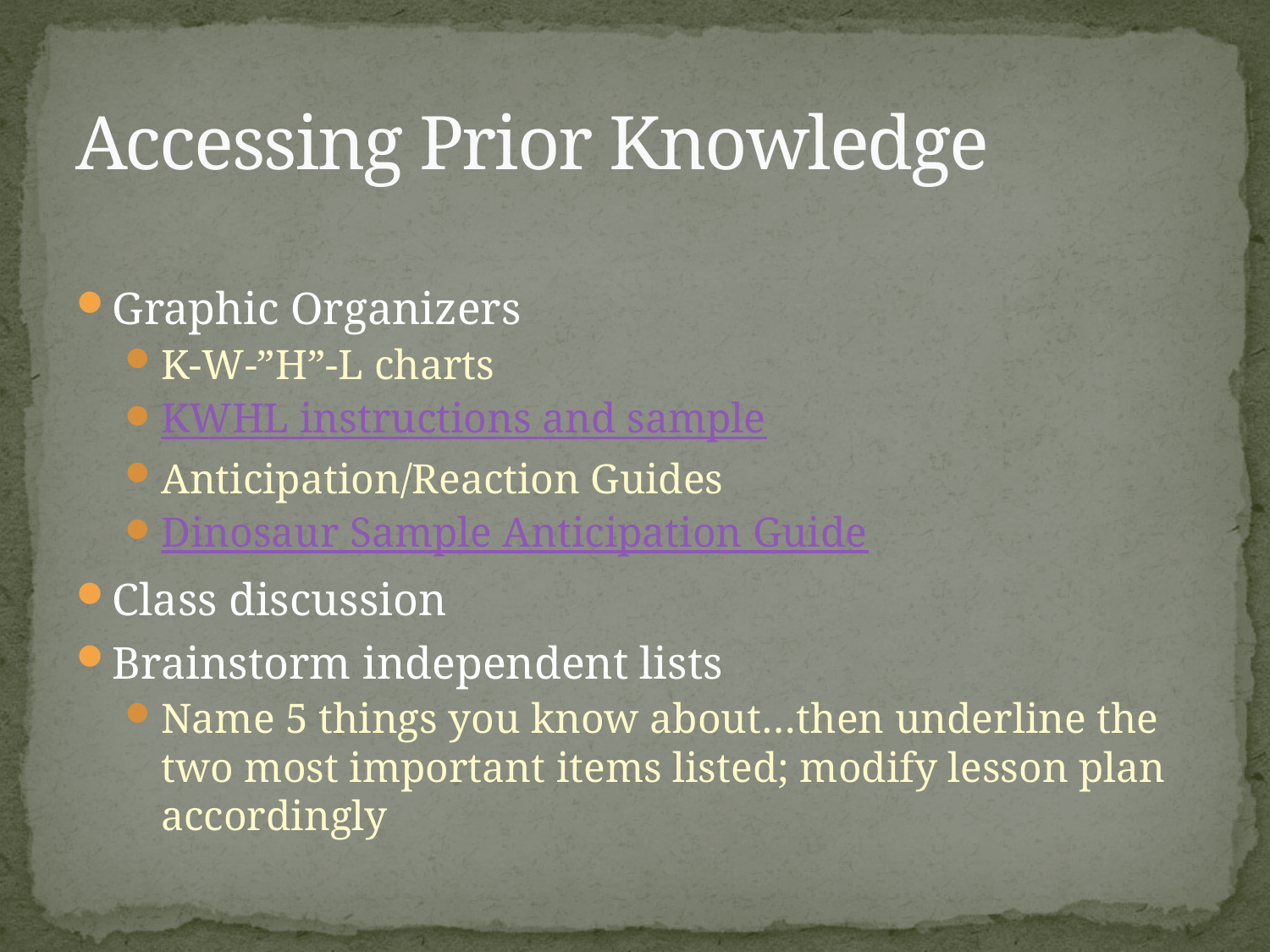

# Accessing Prior Knowledge

Graphic Organizers
K-W-”H”-L charts
KWHL instructions and sample
Anticipation/Reaction Guides
Dinosaur Sample Anticipation Guide
Class discussion
Brainstorm independent lists
Name 5 things you know about…then underline the two most important items listed; modify lesson plan accordingly